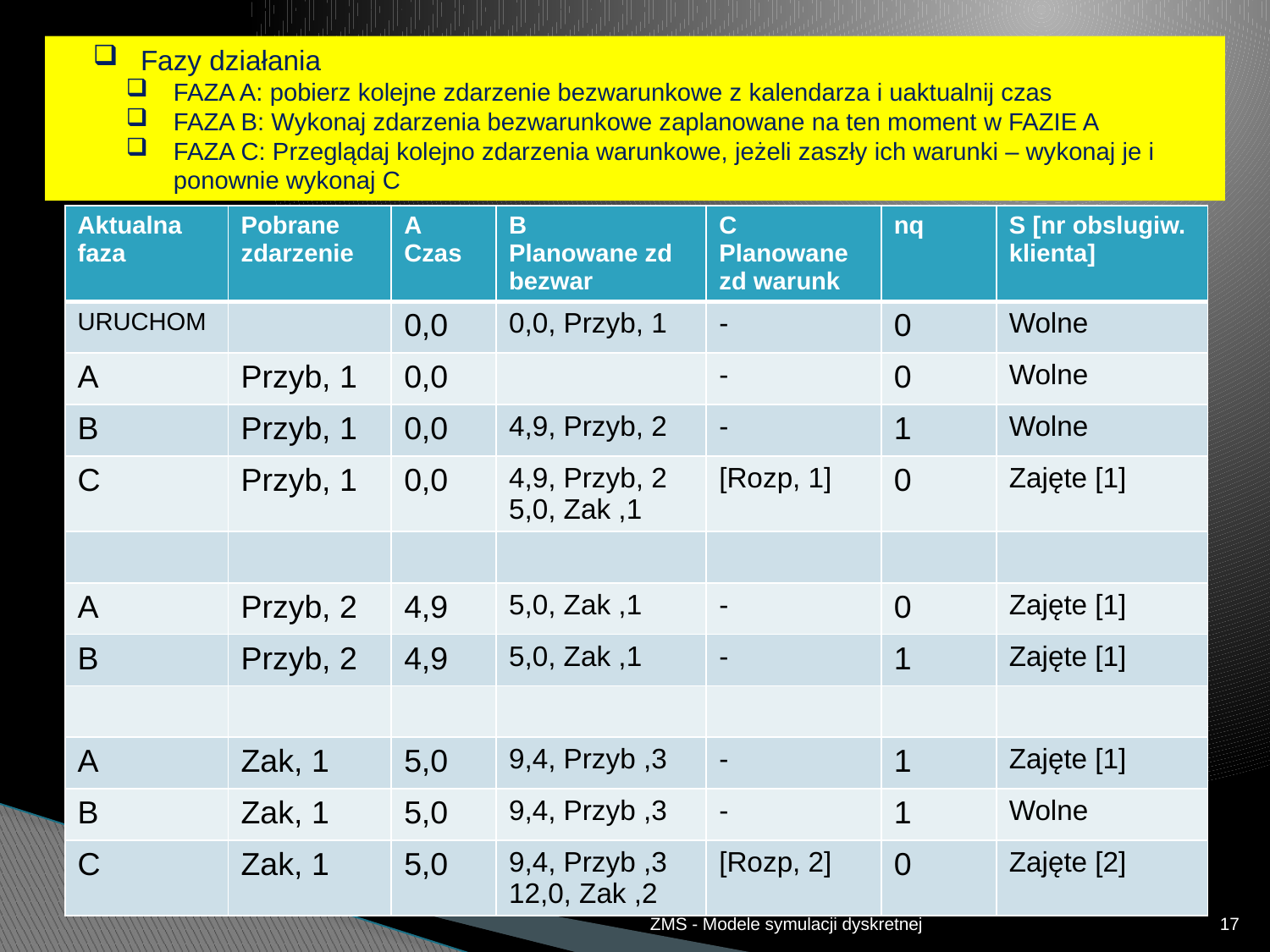

Fazy działania
FAZA A: pobierz kolejne zdarzenie bezwarunkowe z kalendarza i uaktualnij czas
FAZA B: Wykonaj zdarzenia bezwarunkowe zaplanowane na ten moment w FAZIE A
FAZA C: Przeglądaj kolejno zdarzenia warunkowe, jeżeli zaszły ich warunki – wykonaj je i ponownie wykonaj C
# Metoda przeglądu i wyboru działań
| Aktualna faza | Pobrane zdarzenie | A Czas | B Planowane zd bezwar | C Planowane zd warunk | nq | S [nr obslugiw. klienta] |
| --- | --- | --- | --- | --- | --- | --- |
| URUCHOM |  | 0,0 | 0,0, Przyb, 1 | - | 0 | Wolne |
| A | Przyb, 1 | 0,0 |  | - | 0 | Wolne |
| B | Przyb, 1 | 0,0 | 4,9, Przyb, 2 | - | 1 | Wolne |
| C | Przyb, 1 | 0,0 | 4,9, Przyb, 2 5,0, Zak ,1 | [Rozp, 1] | 0 | Zajęte [1] |
|  |  |  |  |  |  |  |
| A | Przyb, 2 | 4,9 | 5,0, Zak ,1 | - | 0 | Zajęte [1] |
| B | Przyb, 2 | 4,9 | 5,0, Zak ,1 | - | 1 | Zajęte [1] |
|  |  |  |  |  |  |  |
| A | Zak, 1 | 5,0 | 9,4, Przyb ,3 | - | 1 | Zajęte [1] |
| B | Zak, 1 | 5,0 | 9,4, Przyb ,3 | - | 1 | Wolne |
| C | Zak, 1 | 5,0 | 9,4, Przyb ,3 12,0, Zak ,2 | [Rozp, 2] | 0 | Zajęte [2] |
ZMS - Modele symulacji dyskretnej
17